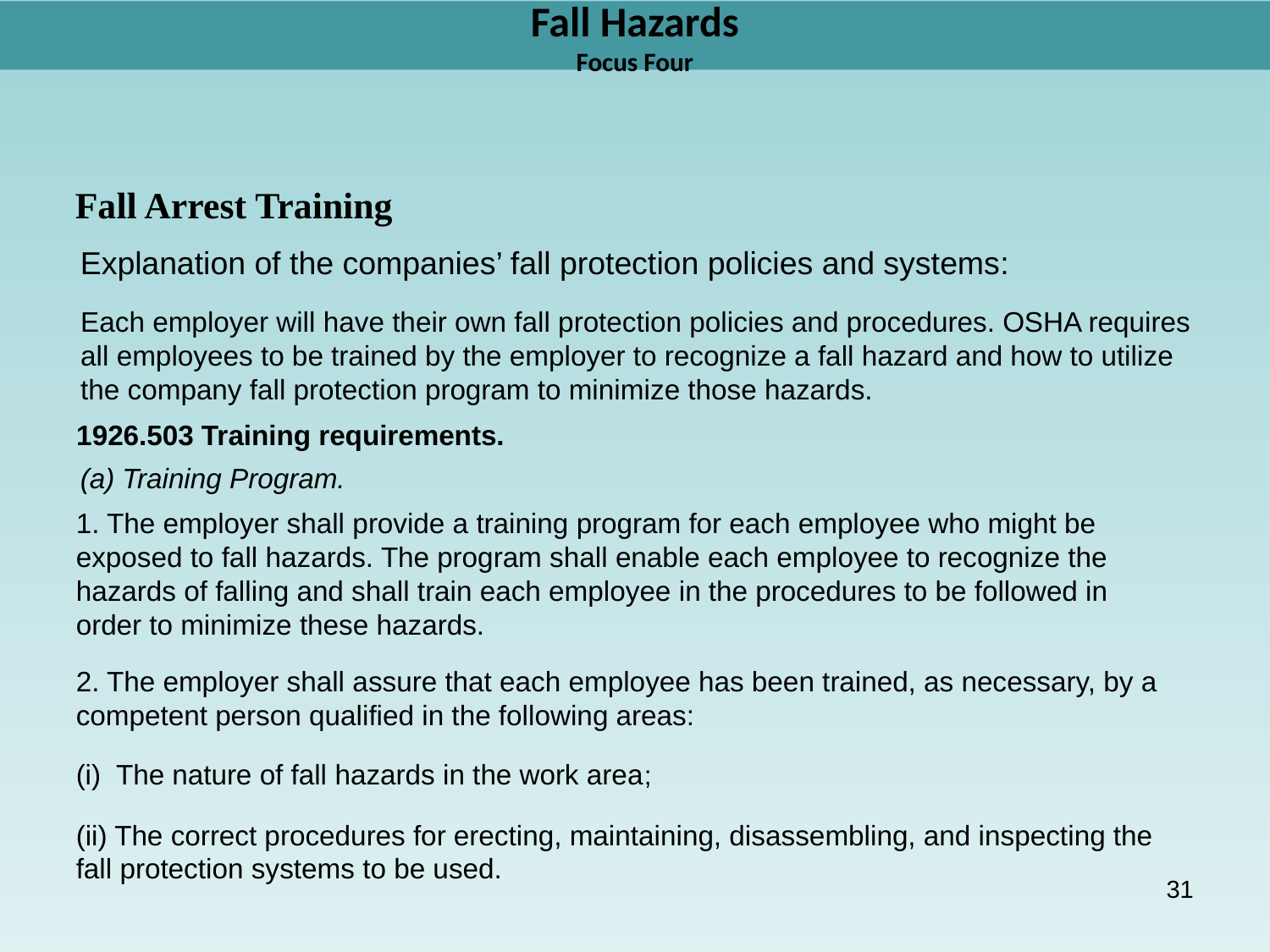

Fall Hazards
Focus Four
Fall Arrest Training
Explanation of the companies’ fall protection policies and systems:
Each employer will have their own fall protection policies and procedures. OSHA requires all employees to be trained by the employer to recognize a fall hazard and how to utilize the company fall protection program to minimize those hazards.
1926.503 Training requirements.
(a) Training Program.
1. The employer shall provide a training program for each employee who might be exposed to fall hazards. The program shall enable each employee to recognize the hazards of falling and shall train each employee in the procedures to be followed in order to minimize these hazards.
2. The employer shall assure that each employee has been trained, as necessary, by a competent person qualified in the following areas:
(i)  The nature of fall hazards in the work area;
(ii) The correct procedures for erecting, maintaining, disassembling, and inspecting the fall protection systems to be used.
31